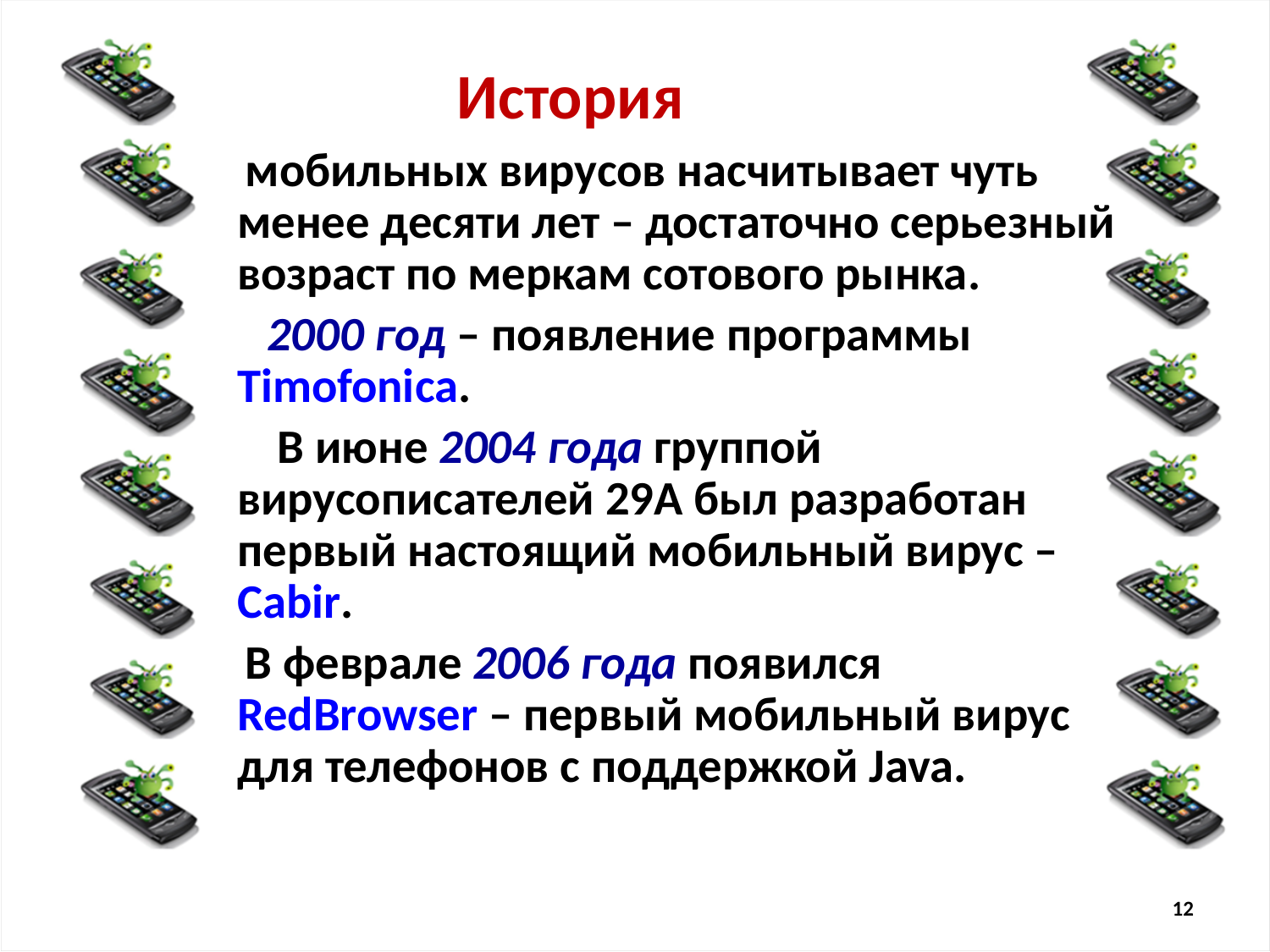

История
     мобильных вирусов насчитывает чуть менее десяти лет – достаточно серьезный возраст по меркам сотового рынка.
       2000 год – появление программы Timofonica.
        В июне 2004 года группой вирусописателей 29А был разработан первый настоящий мобильный вирус – Cabir.
     В феврале 2006 года появился RedBrowser – первый мобильный вирус для телефонов с поддержкой Java.
12